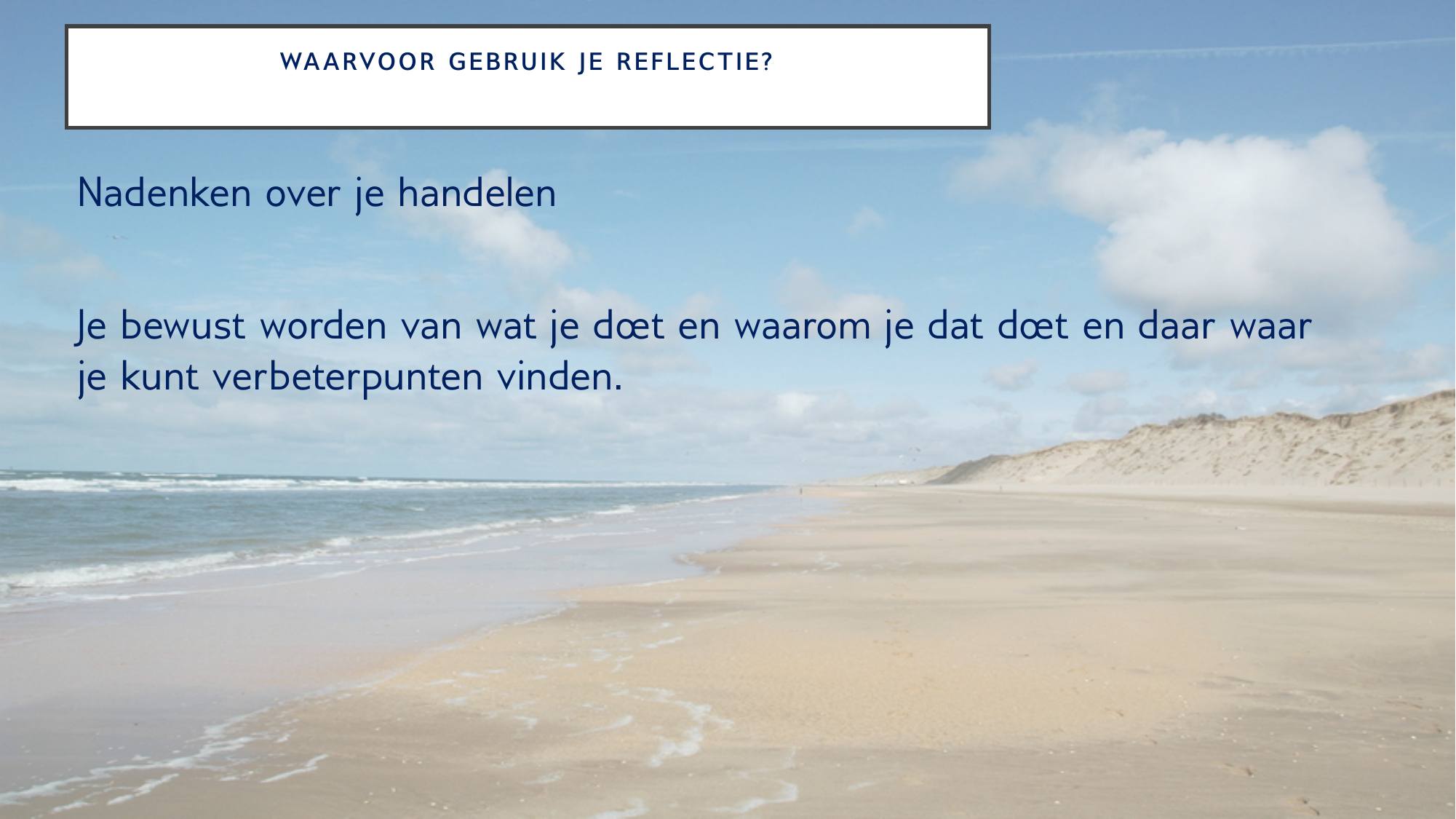

# Waarvoor gebruik je reflectie?
Nadenken over je handelen

Je bewust worden van wat je doet en waarom je dat doet en daar waar je kunt verbeterpunten vinden.